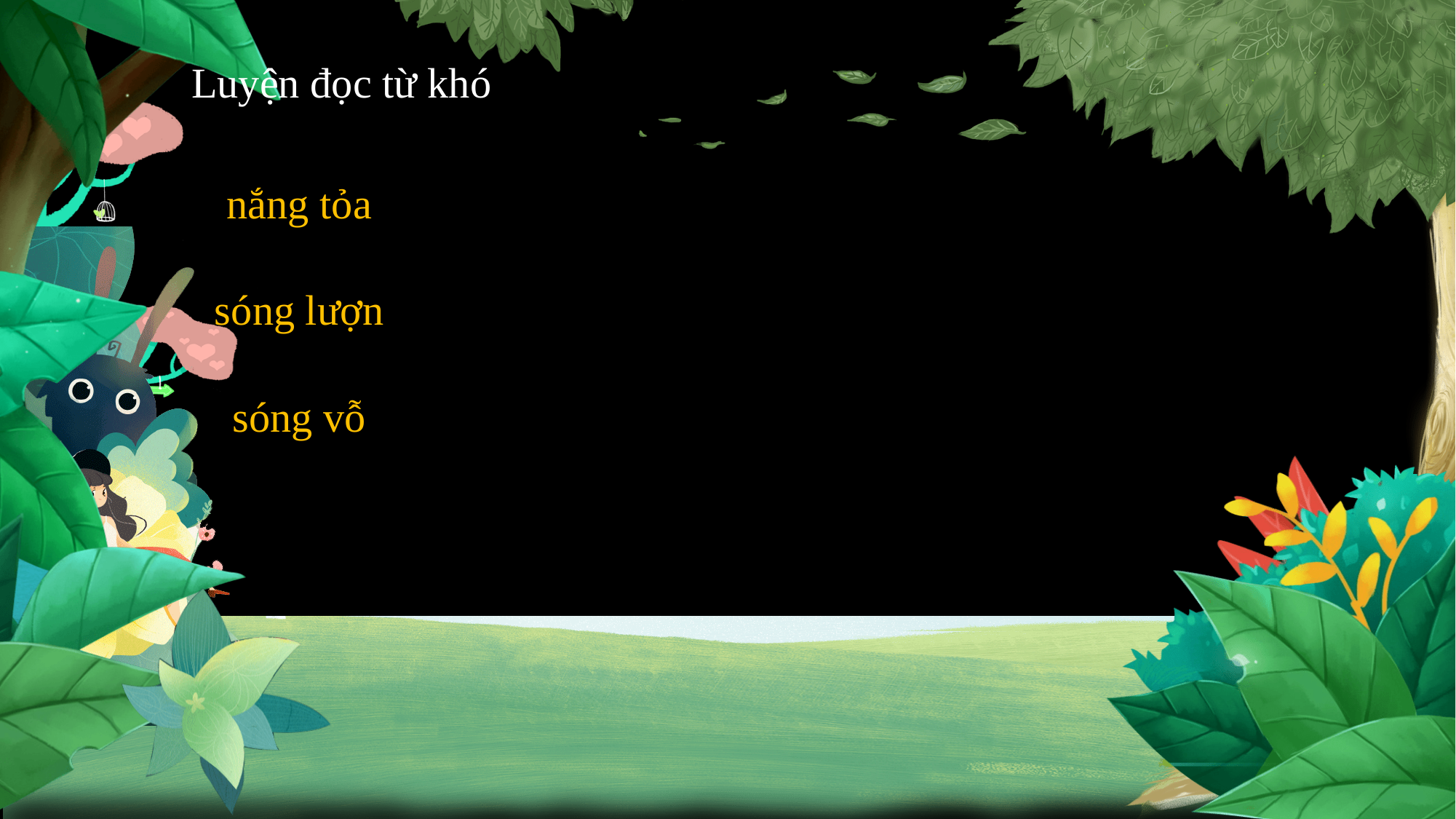

Luyện đọc từ khó
nắng tỏa
sóng lượn
sóng vỗ